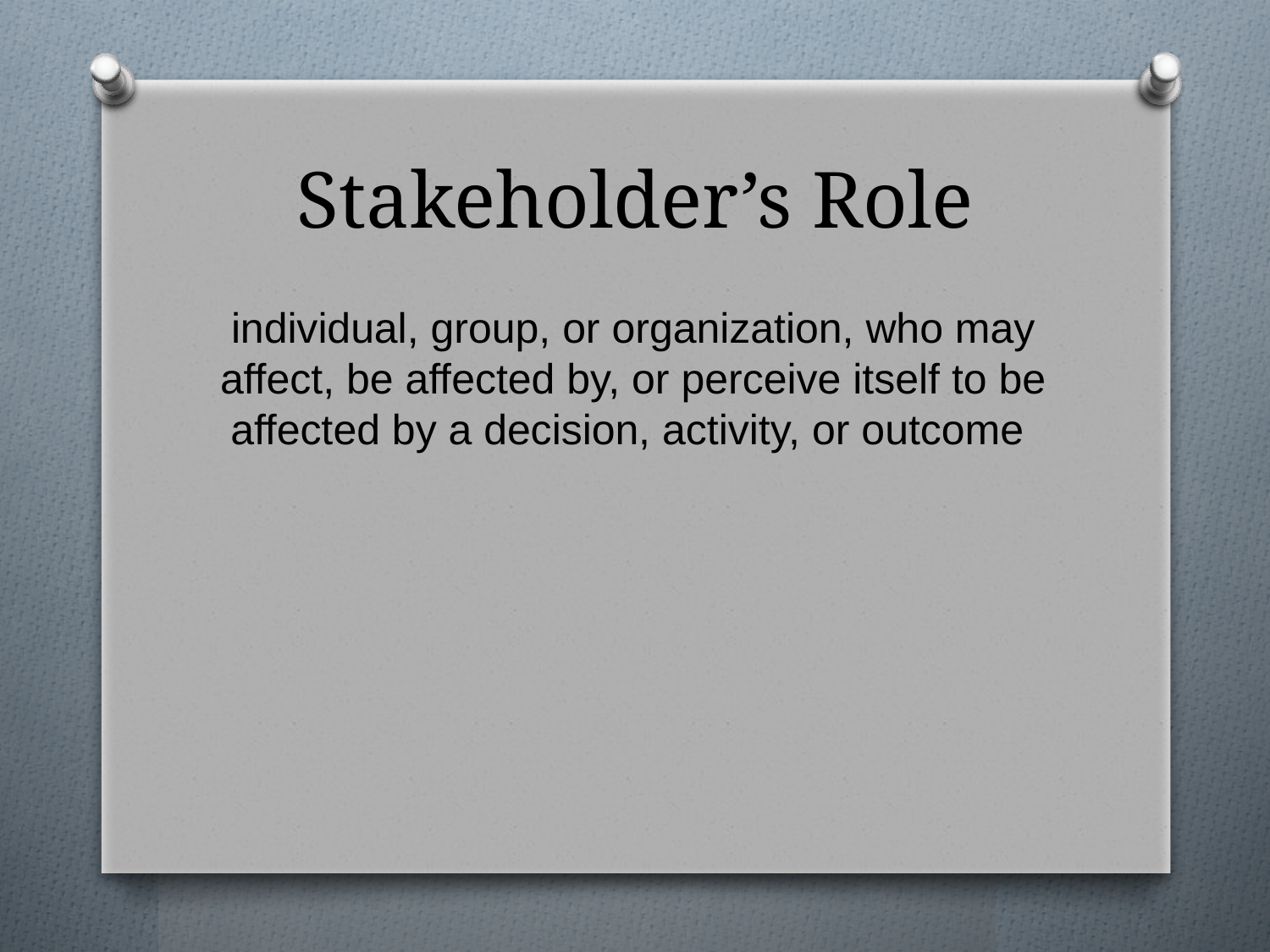

# Stakeholder’s Role
individual, group, or organization, who may affect, be affected by, or perceive itself to be affected by a decision, activity, or outcome